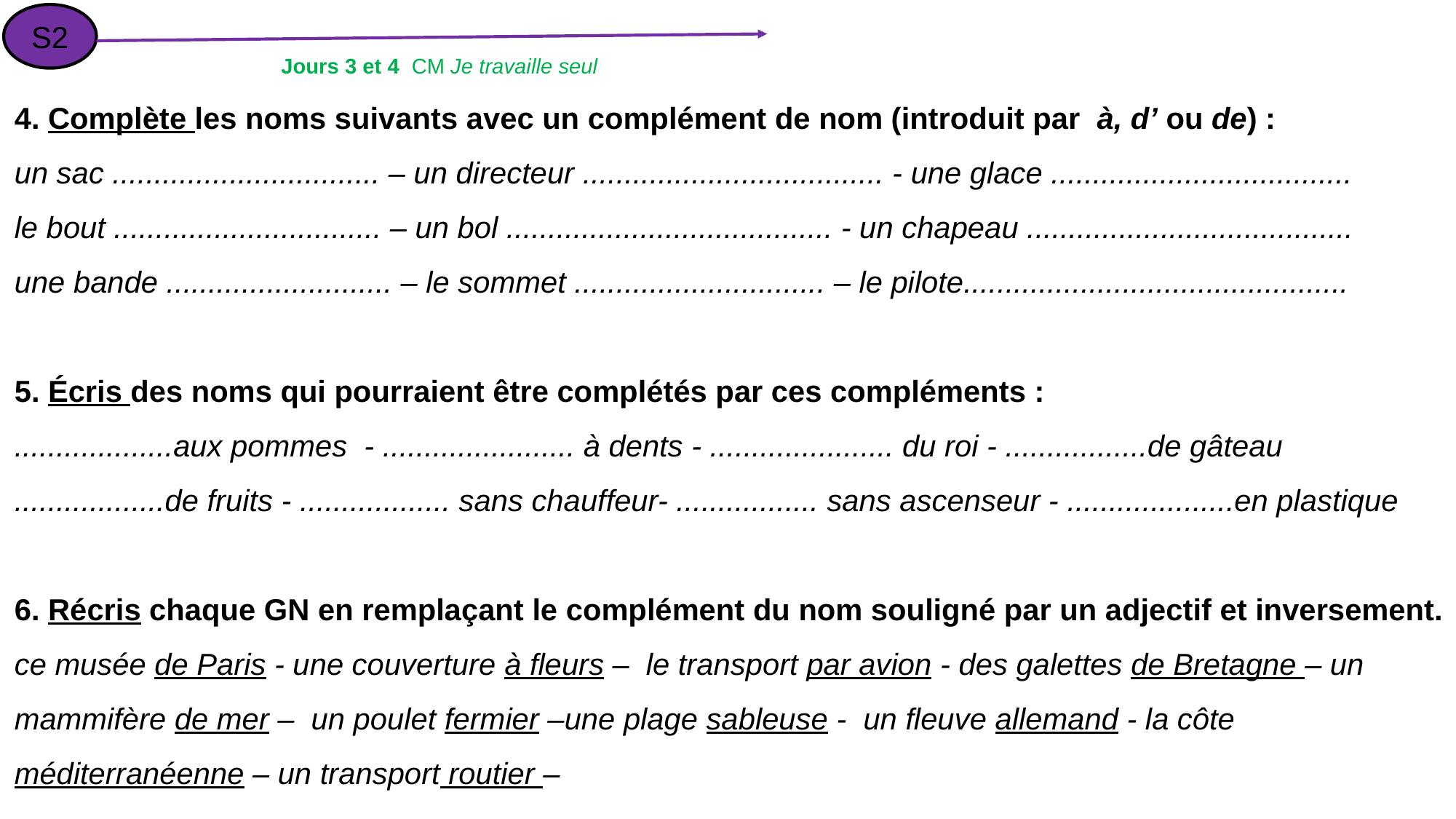

S2
Jours 3 et 4  CM Je travaille seul
4. Complète les noms suivants avec un complément de nom (introduit par  à, d’ ou de) :
un sac ................................ – un directeur .................................... - une glace ....................................
le bout ................................ – un bol ....................................... - un chapeau .......................................
une bande ........................... – le sommet .............................. – le pilote..............................................

5. écris des noms qui pourraient être complétés par ces compléments :
...................aux pommes  - ....................... à dents - ...................... du roi - .................de gâteau
..................de fruits - .................. sans chauffeur- ................. sans ascenseur - ....................en plastique

6. Récris chaque GN en remplaçant le complément du nom souligné par un adjectif et inversement.
ce musée de Paris - une couverture à fleurs –  le transport par avion - des galettes de Bretagne – un mammifère de mer –  un poulet fermier –une plage sableuse -  un fleuve allemand - la côte méditerranéenne – un transport routier –